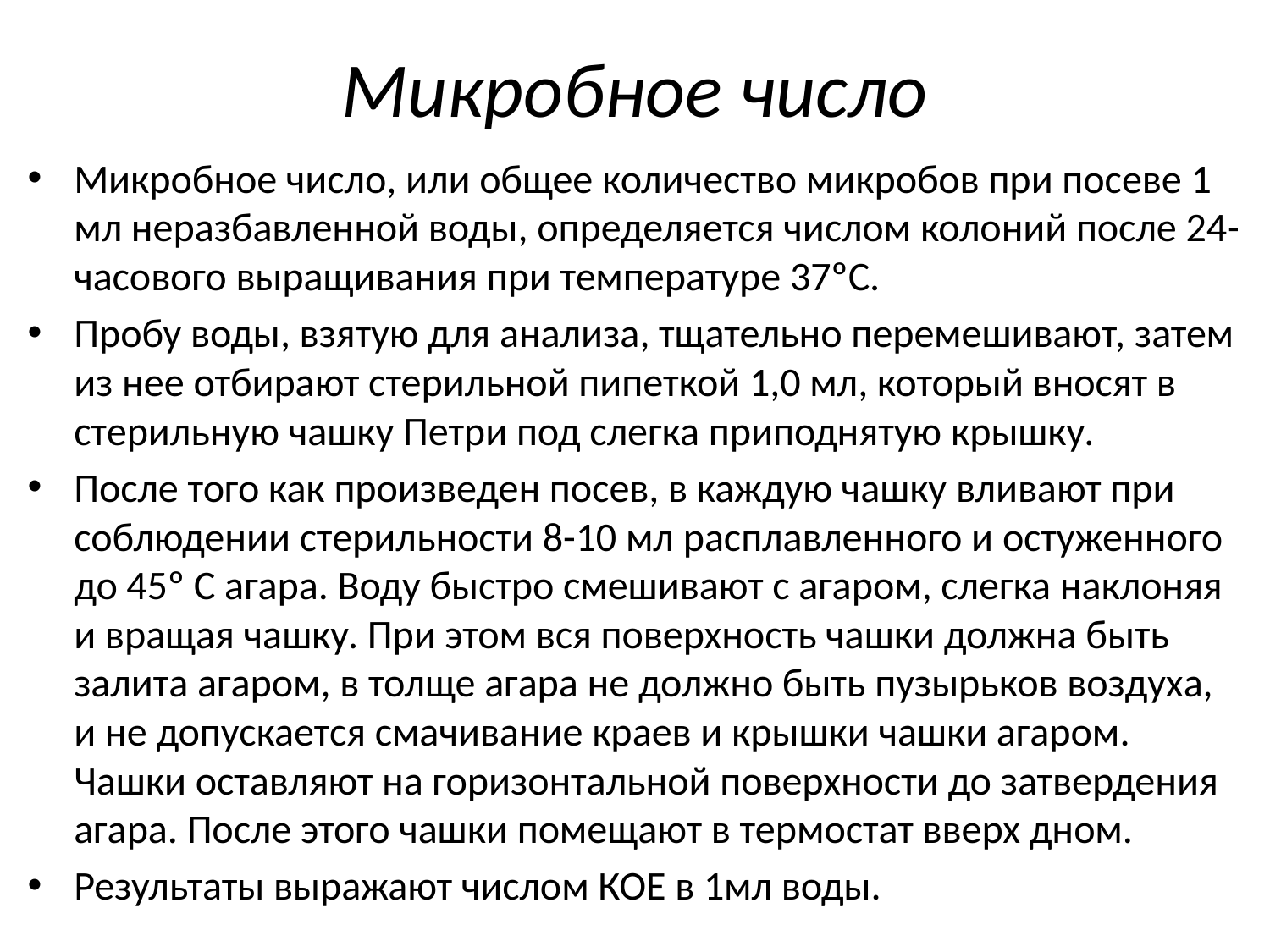

# Микробное число
Микробное число, или общее количество микробов при посеве 1 мл неразбавленной воды, определяется числом колоний после 24-часового выращивания при температуре 37ºС.
Пробу воды, взятую для анализа, тщательно перемешивают, затем из нее отбирают стерильной пипеткой 1,0 мл, который вносят в стерильную чашку Петри под слегка приподнятую крышку.
После того как произведен посев, в каждую чашку вливают при соблюдении стерильности 8-10 мл расплавленного и остуженного до 45º С агара. Воду быстро смешивают с агаром, слегка наклоняя и вращая чашку. При этом вся поверхность чашки должна быть залита агаром, в толще агара не должно быть пузырьков воздуха, и не допускается смачивание краев и крышки чашки агаром. Чашки оставляют на горизонтальной поверхности до затвердения агара. После этого чашки помещают в термостат вверх дном.
Результаты выражают числом КОЕ в 1мл воды.